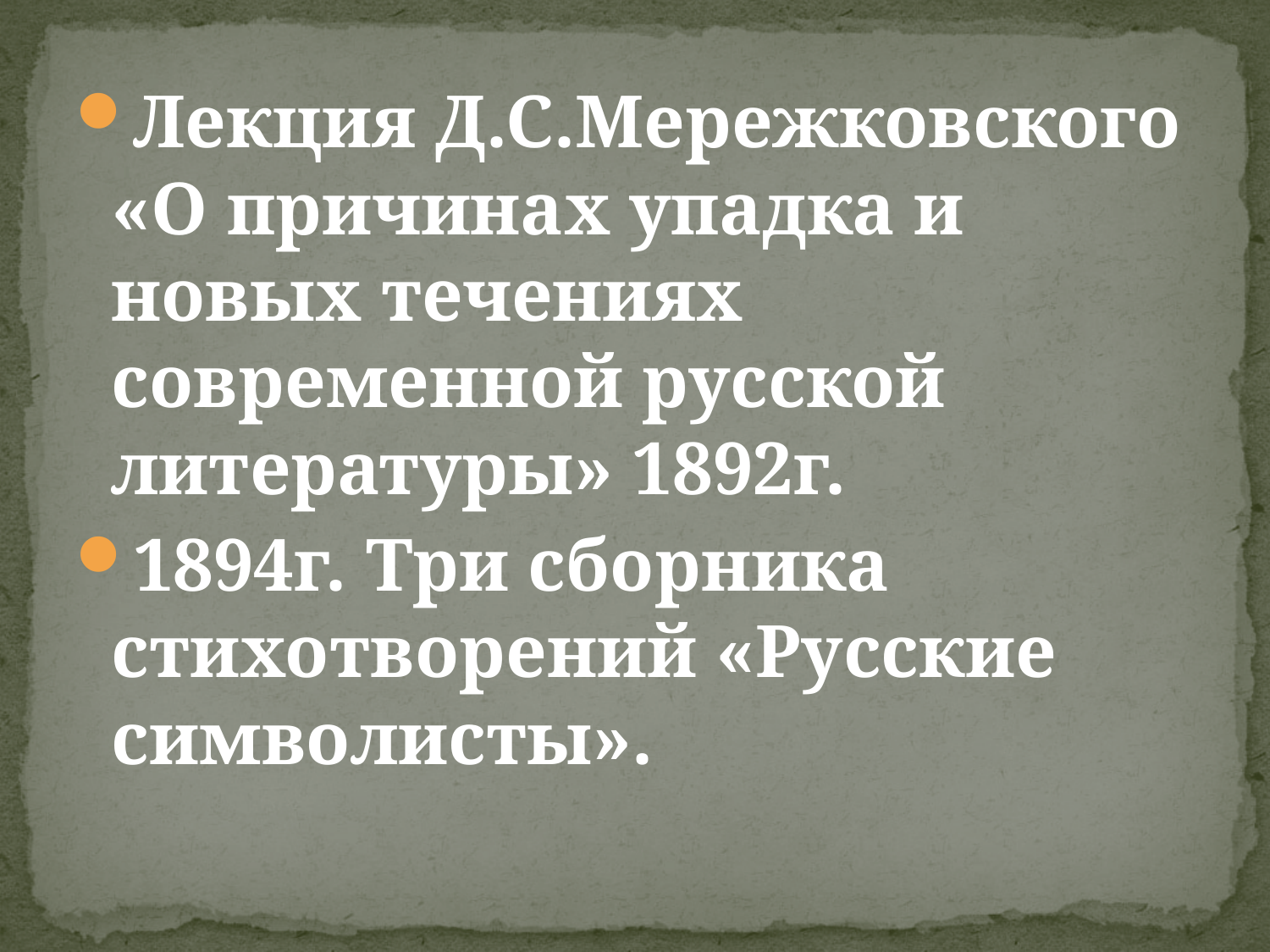

Лекция Д.С.Мережковского «О причинах упадка и новых течениях современной русской литературы» 1892г.
1894г. Три сборника стихотворений «Русские символисты».